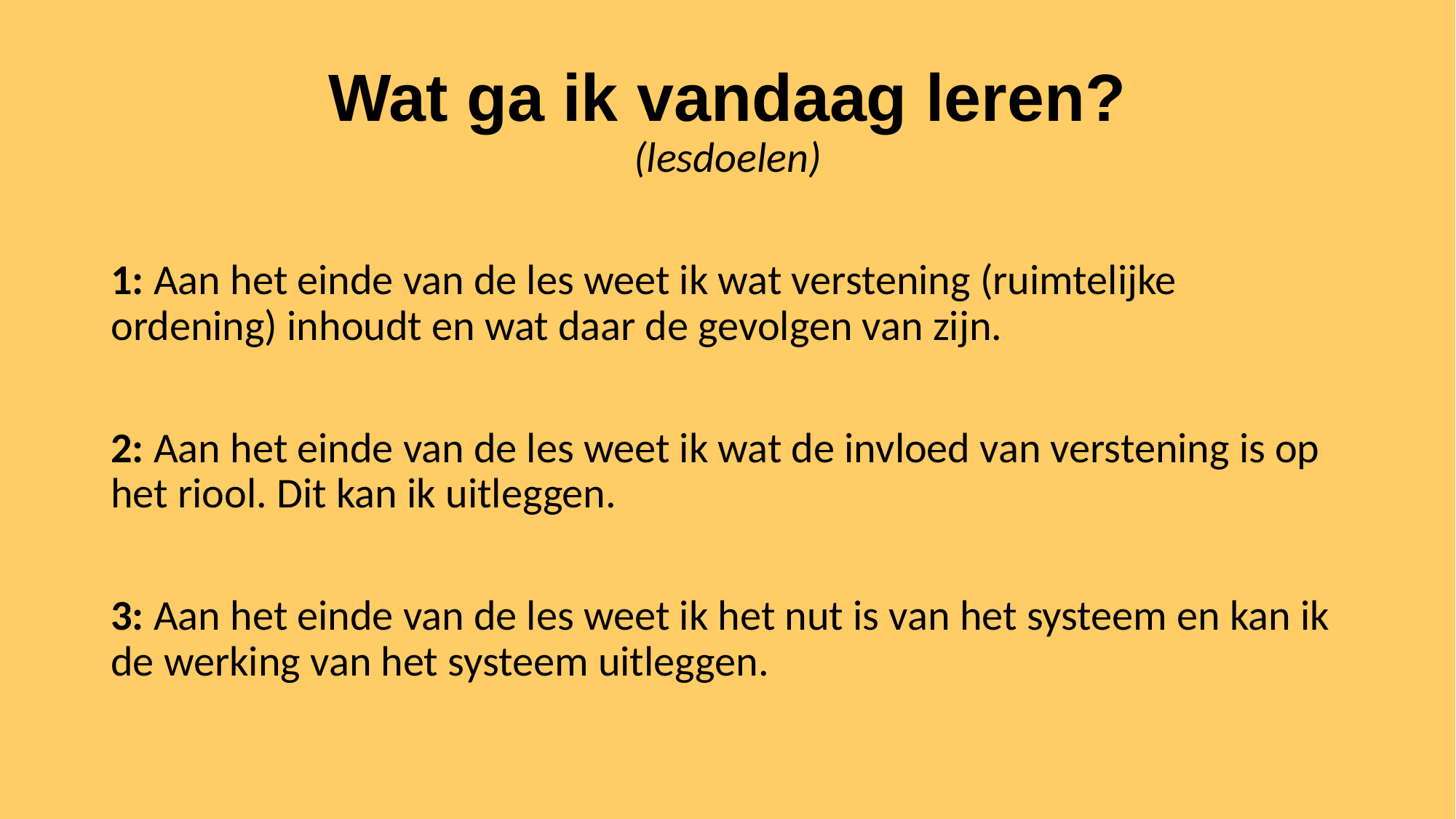

# Wat ga ik vandaag leren? (lesdoelen)
1: Aan het einde van de les weet ik wat verstening (ruimtelijke ordening) inhoudt en wat daar de gevolgen van zijn.

2: Aan het einde van de les weet ik wat de invloed van verstening is op het riool. Dit kan ik uitleggen.

3: Aan het einde van de les weet ik het nut is van het systeem en kan ik de werking van het systeem uitleggen.